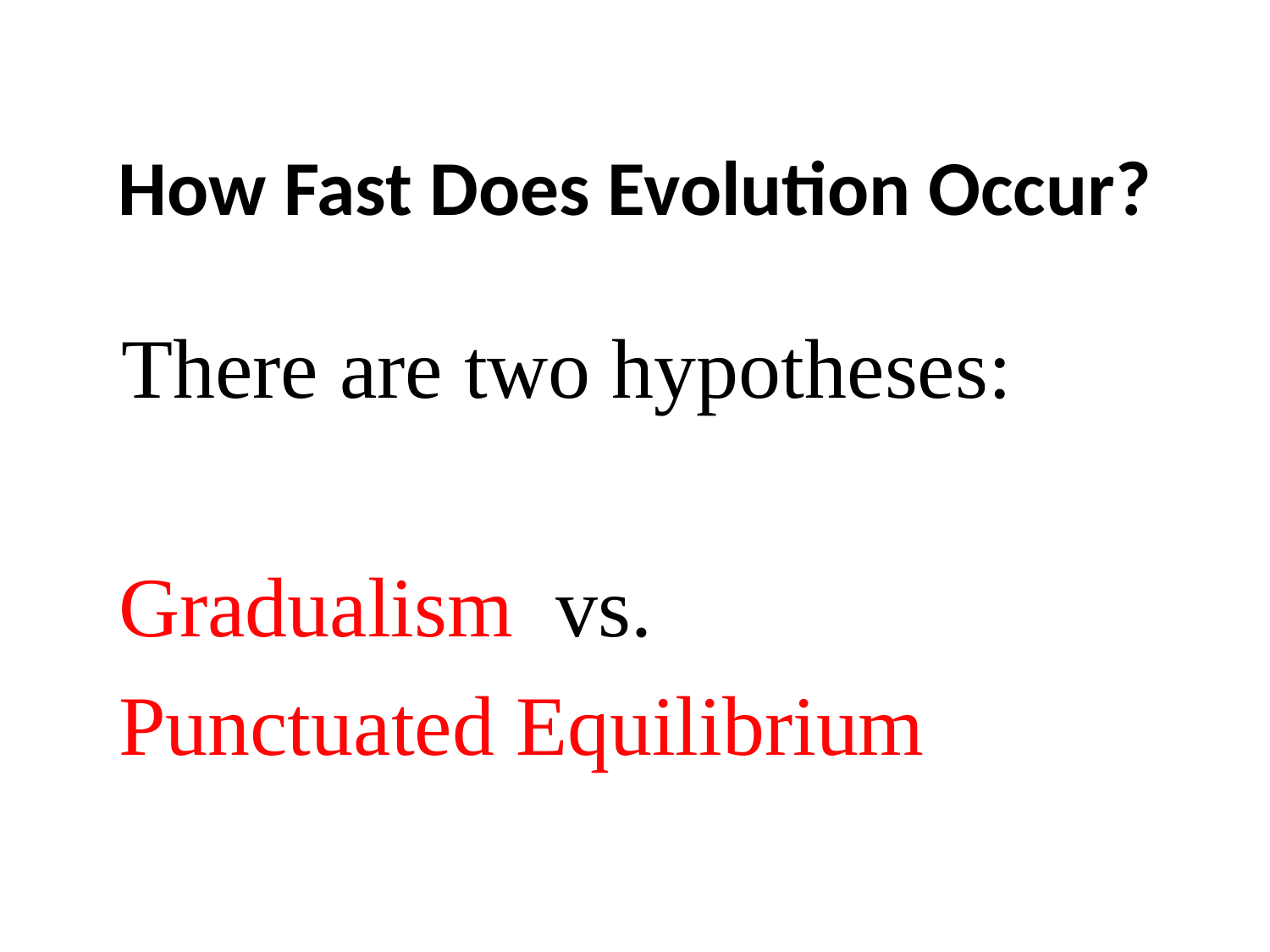

# How Fast Does Evolution Occur?
 There are two hypotheses:

 Gradualism  vs.
 Punctuated Equilibrium